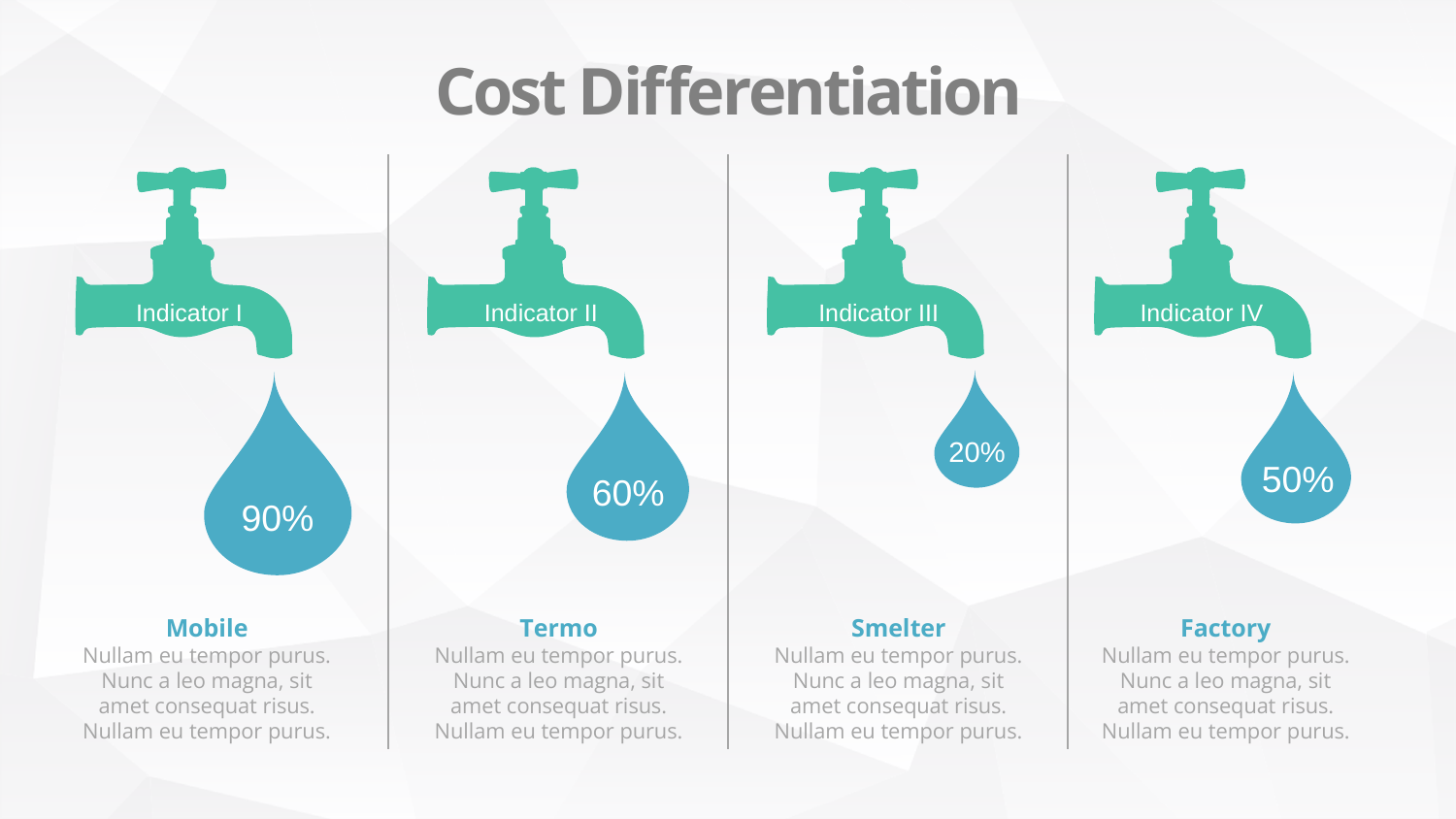

Cost Differentiation

Indicator I
Indicator II
Indicator III
Indicator IV

20%
50%
60%
90%
Mobile
Nullam eu tempor purus. Nunc a leo magna, sit amet consequat risus. Nullam eu tempor purus.
Termo
Nullam eu tempor purus. Nunc a leo magna, sit amet consequat risus. Nullam eu tempor purus.
Smelter
Nullam eu tempor purus. Nunc a leo magna, sit amet consequat risus. Nullam eu tempor purus.
Factory
Nullam eu tempor purus. Nunc a leo magna, sit amet consequat risus. Nullam eu tempor purus.